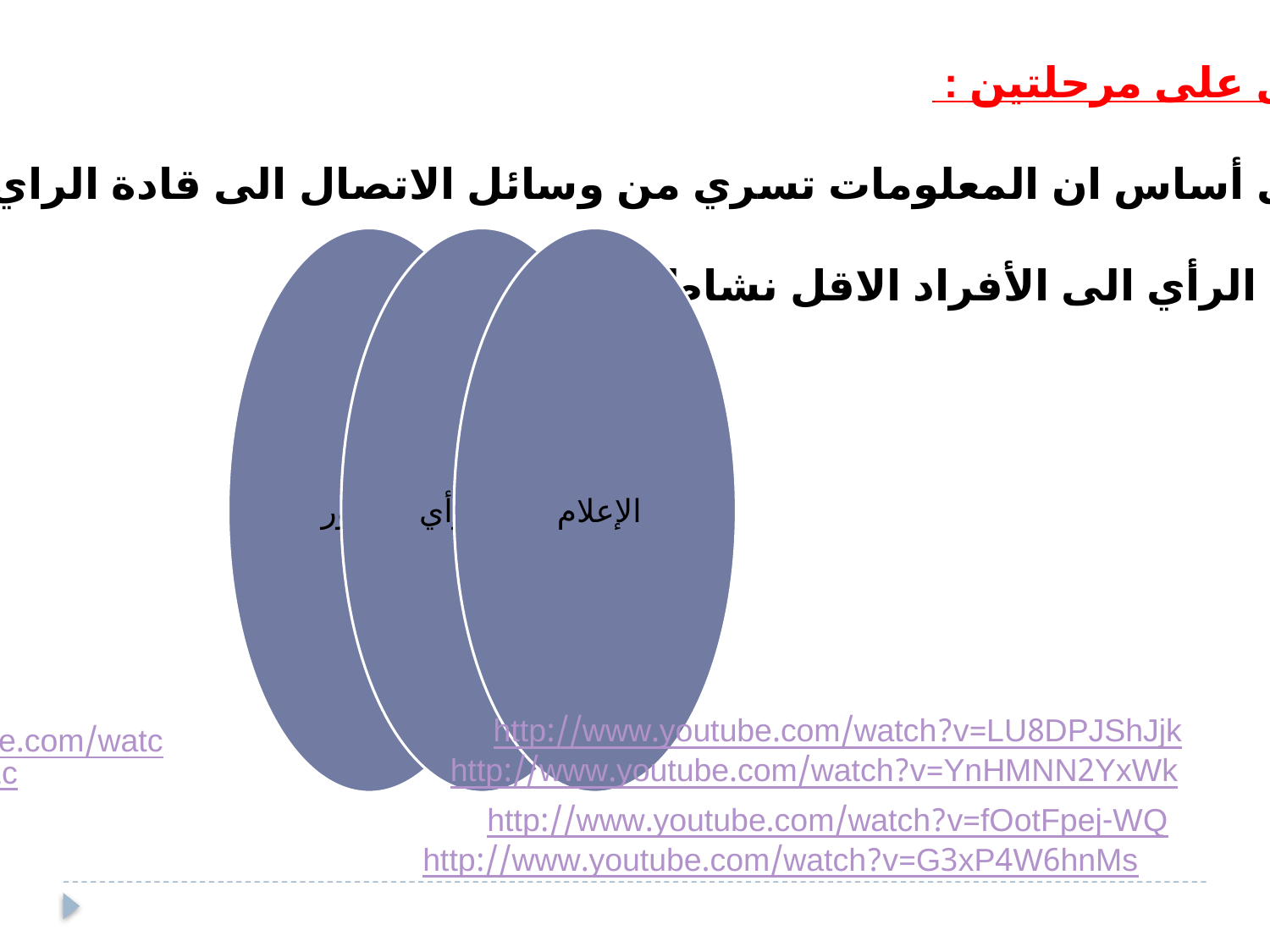

2- الاتصال على مرحلتين :

تقوم على أساس ان المعلومات تسري من وسائل الاتصال الى قادة الراي

ومن قادة الرأي الى الأفراد الاقل نشاطا
الجمهور
قادة الرأي
http://www.youtube.com/watch?v=LU8DPJShJjk
http://www.youtube.com/watch?v=eYBUAS118Zc

http://www.youtube.com/watch?v=YnHMNN2YxWk
http://www.youtube.com/watch?v=fOotFpej-WQ

http://www.youtube.com/watch?v=G3xP4W6hnMs